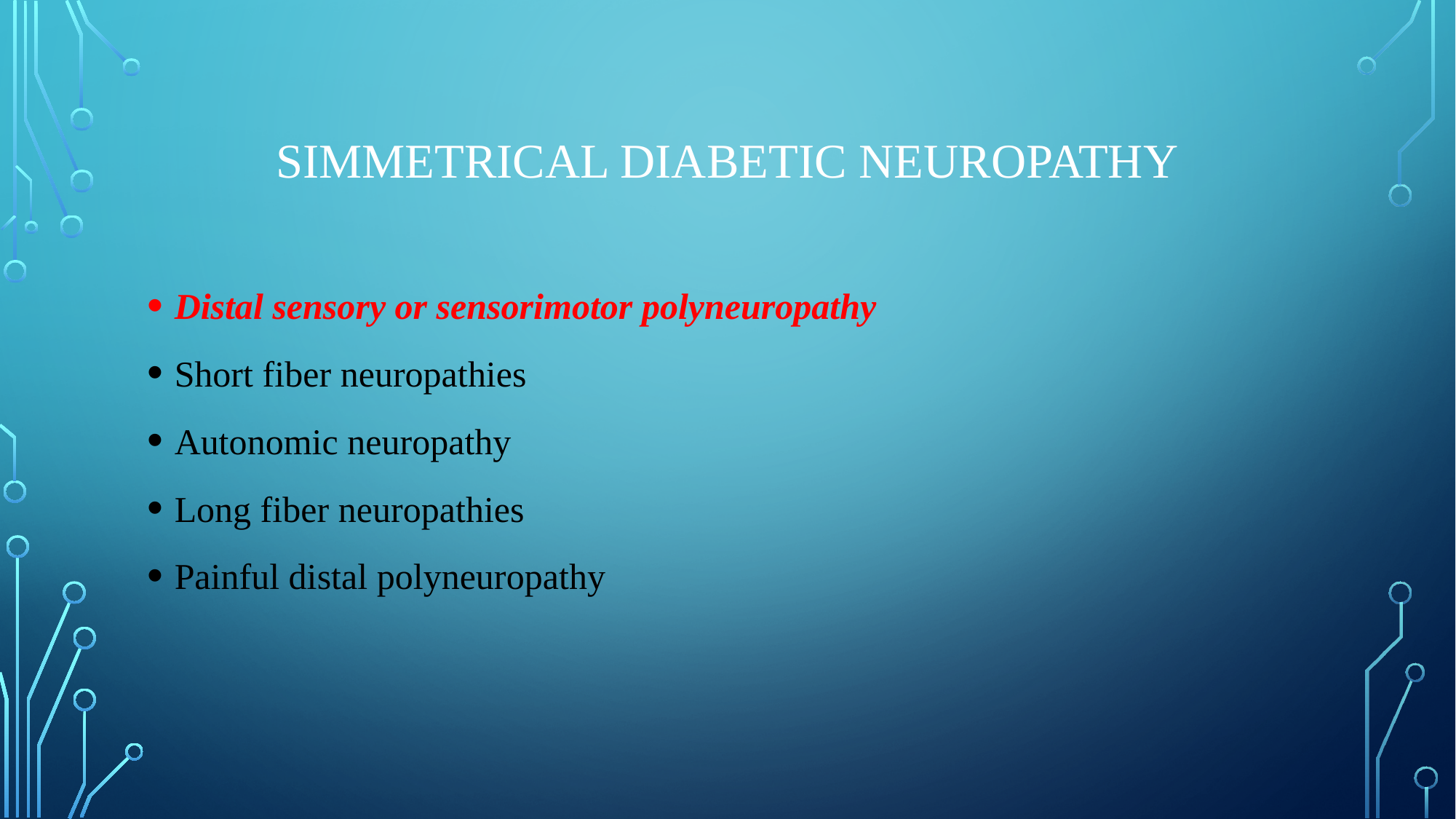

# Simmetrical diabetic neuropathy
Distal sensory or sensorimotor polyneuropathy
Short fiber neuropathies
Autonomic neuropathy
Long fiber neuropathies
Painful distal polyneuropathy